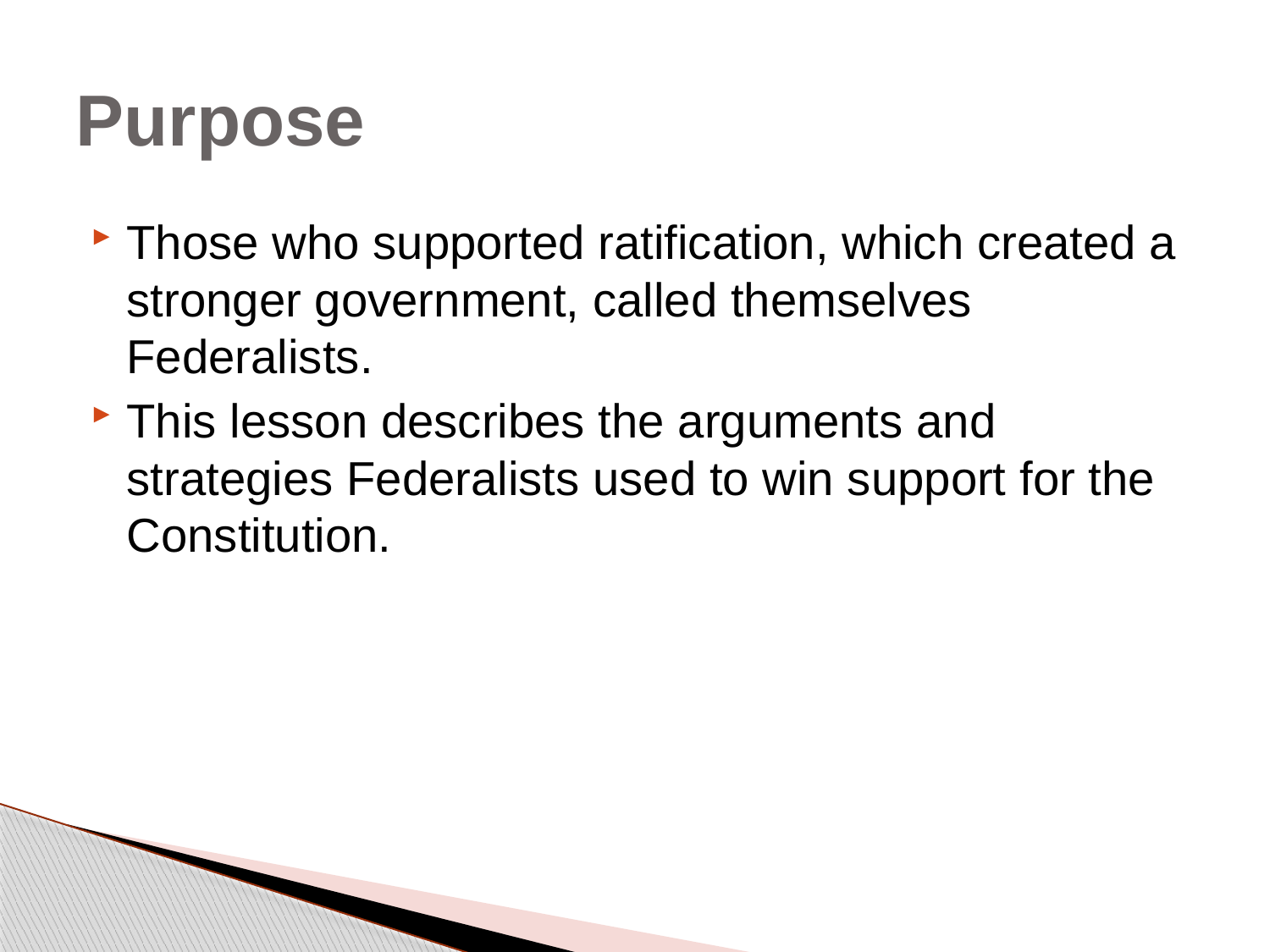

# Purpose
Those who supported ratification, which created a stronger government, called themselves Federalists.
This lesson describes the arguments and strategies Federalists used to win support for the Constitution.